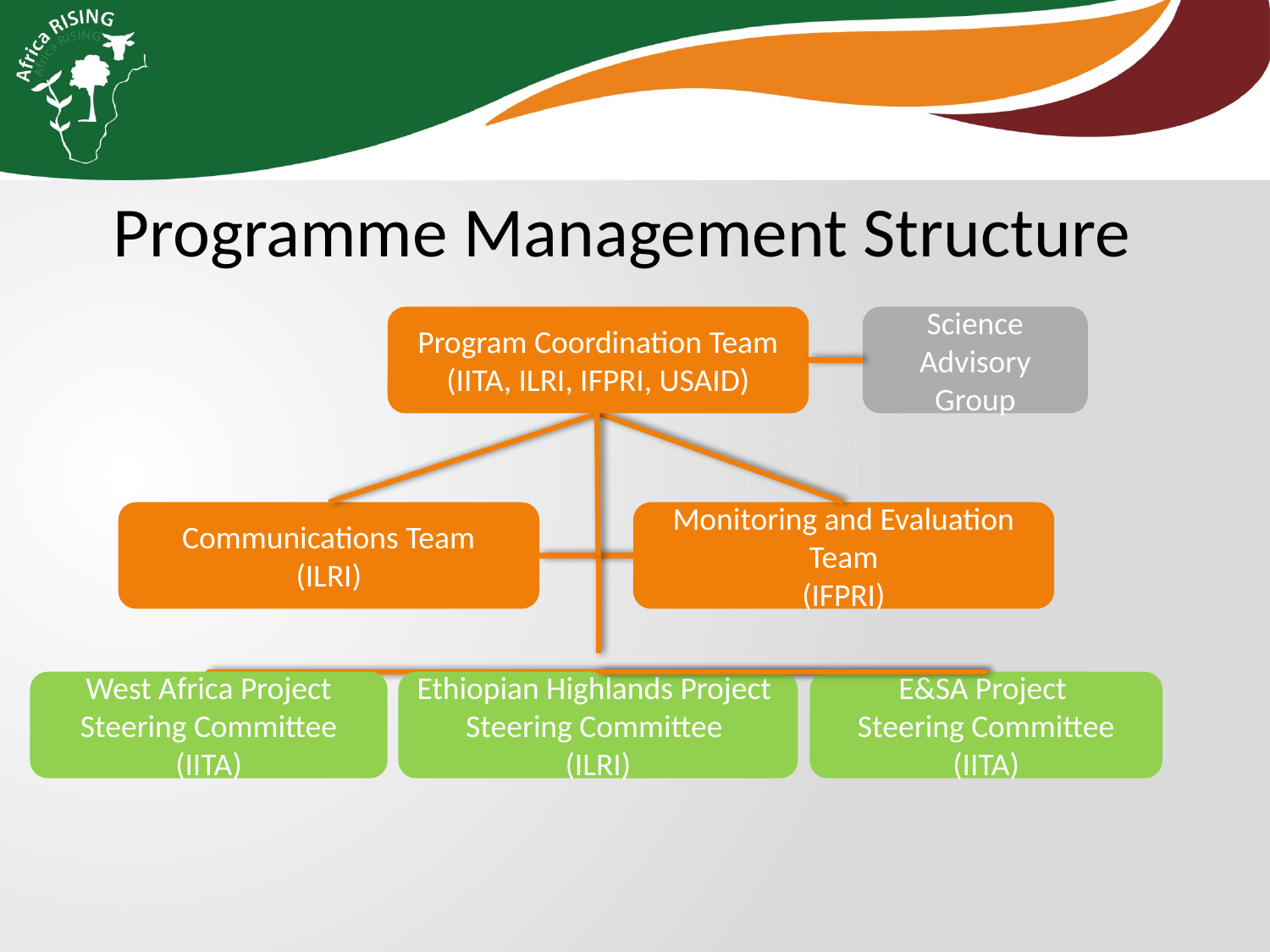

Programme Management Structure

Program Coordination Team (IITA, ILRI, IFPRI, USAID)
Science Advisory Group
Communications Team
(ILRI)
Monitoring and Evaluation Team
(IFPRI)
West Africa Project
Steering Committee (IITA)
Ethiopian Highlands Project
Steering Committee
(ILRI)
E&SA Project
Steering Committee
(IITA)